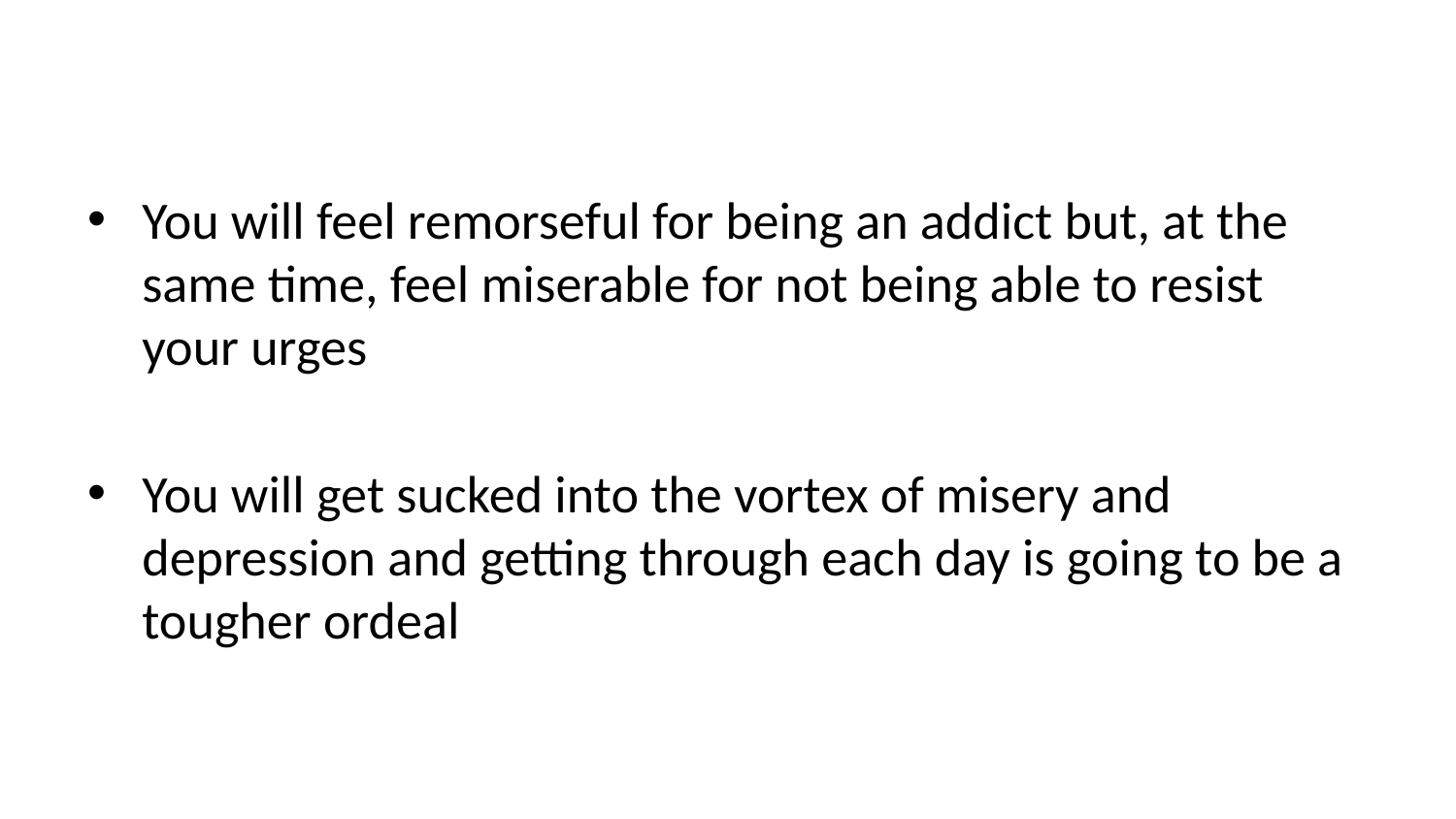

You will feel remorseful for being an addict but, at the same time, feel miserable for not being able to resist your urges

You will get sucked into the vortex of misery and depression and getting through each day is going to be a tougher ordeal